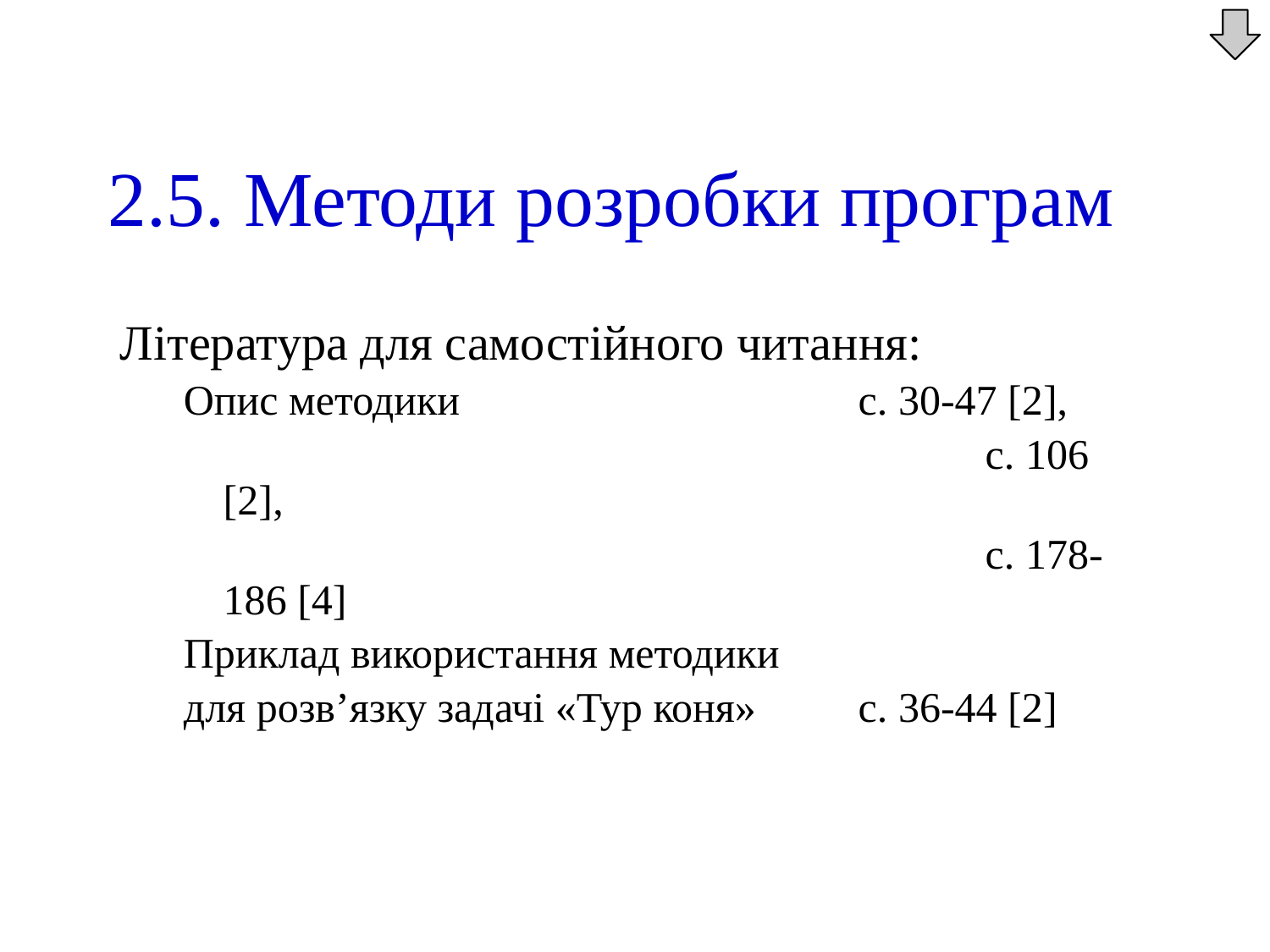

# 2.5. Методи розробки програм
Література для самостійного читання:
Опис методики				с. 30-47 [2],
							с. 106 [2],
							с. 178-186 [4]
Приклад використання методики
для розв’язку задачі «Тур коня» 	с. 36-44 [2]